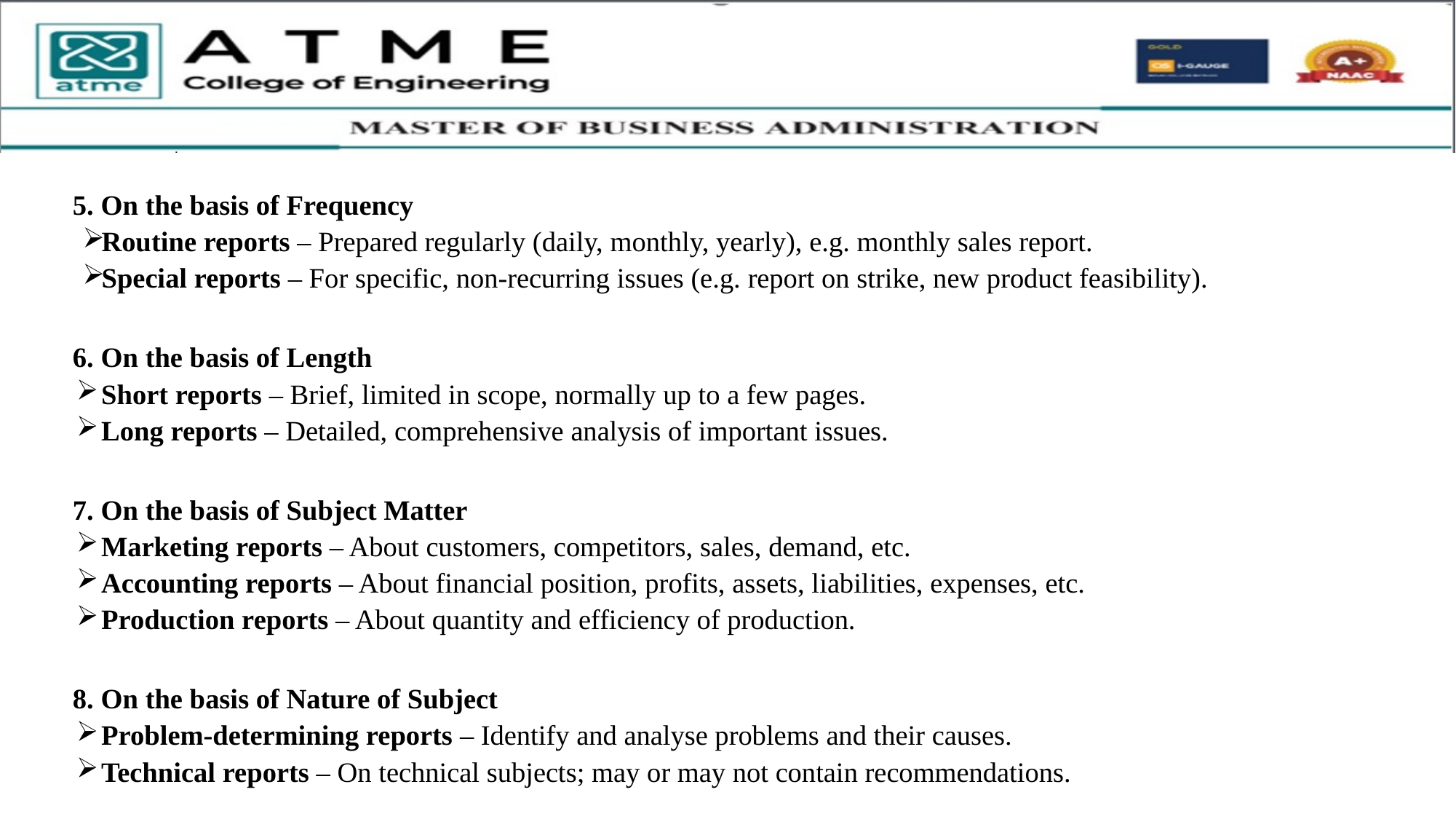

5. On the basis of Frequency
Routine reports – Prepared regularly (daily, monthly, yearly), e.g. monthly sales report.
Special reports – For specific, non-recurring issues (e.g. report on strike, new product feasibility).

6. On the basis of Length
Short reports – Brief, limited in scope, normally up to a few pages.
Long reports – Detailed, comprehensive analysis of important issues.

7. On the basis of Subject Matter
Marketing reports – About customers, competitors, sales, demand, etc.
Accounting reports – About financial position, profits, assets, liabilities, expenses, etc.
Production reports – About quantity and efficiency of production.

8. On the basis of Nature of Subject
Problem-determining reports – Identify and analyse problems and their causes.
Technical reports – On technical subjects; may or may not contain recommendations.